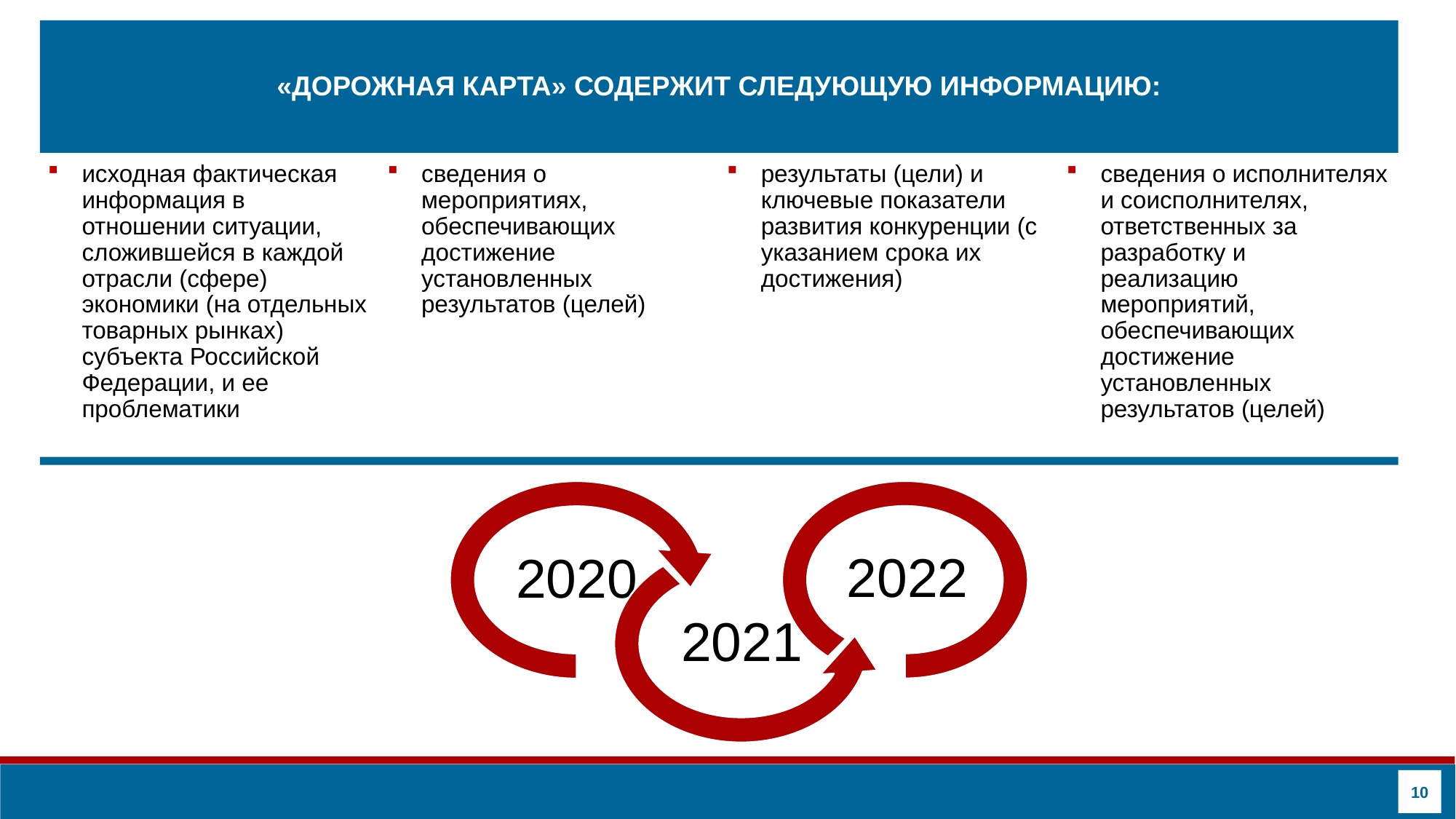

«ДОРОЖНАЯ КАРТА» СОДЕРЖИТ СЛЕДУЮЩУЮ ИНФОРМАЦИЮ:
исходная фактическая информация в отношении ситуации, сложившейся в каждой отрасли (сфере) экономики (на отдельных товарных рынках) субъекта Российской Федерации, и ее проблематики

сведения о мероприятиях, обеспечивающих достижение установленных результатов (целей)
результаты (цели) и ключевые показатели развития конкуренции (с указанием срока их достижения)
сведения о исполнителях и соисполнителях, ответственных за разработку и реализацию мероприятий, обеспечивающих достижение установленных результатов (целей)

2020

2021

2022
10